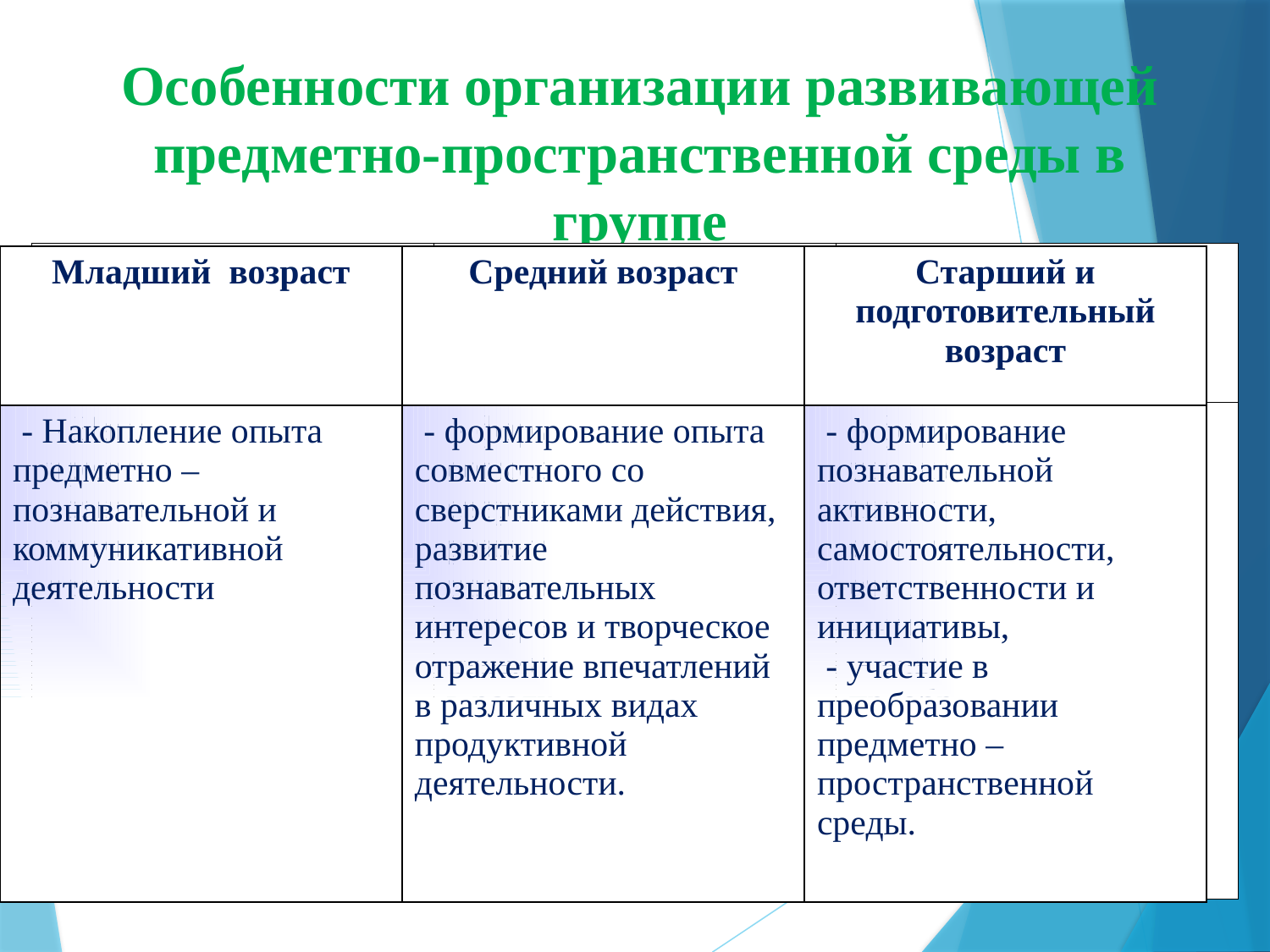

# Особенности организации развивающей предметно-пространственной среды в группе
| Младший возраст | Средний возраст | Старший и подготовительный возраст |
| --- | --- | --- |
| - Накопление опыта предметно – познавательной и коммуникативной деятельности | - формирование опыта совместного со сверстниками действия, развитие познавательных интересов и творческое отражение впечатлений в различных видах продуктивной деятельности. | - формирование познавательной активности, самостоятельности, ответственности и инициативы, - участие в преобразовании предметно – пространственной среды. |
| Младший возраст | Средний возраст | Старший и подготовительный возраст |
| --- | --- | --- |
| - Накопление опыта предметно – познавательной и коммуникативной деятельности | - формирование опыта совместного со сверстниками действия, развитие познавательных интересов и творческое отражение впечатлений в различных видах продуктивной деятельности. | - формирование познавательной активности, самостоятельности, ответственности и инициативы, - участие в преобразовании предметно – пространственной среды. |